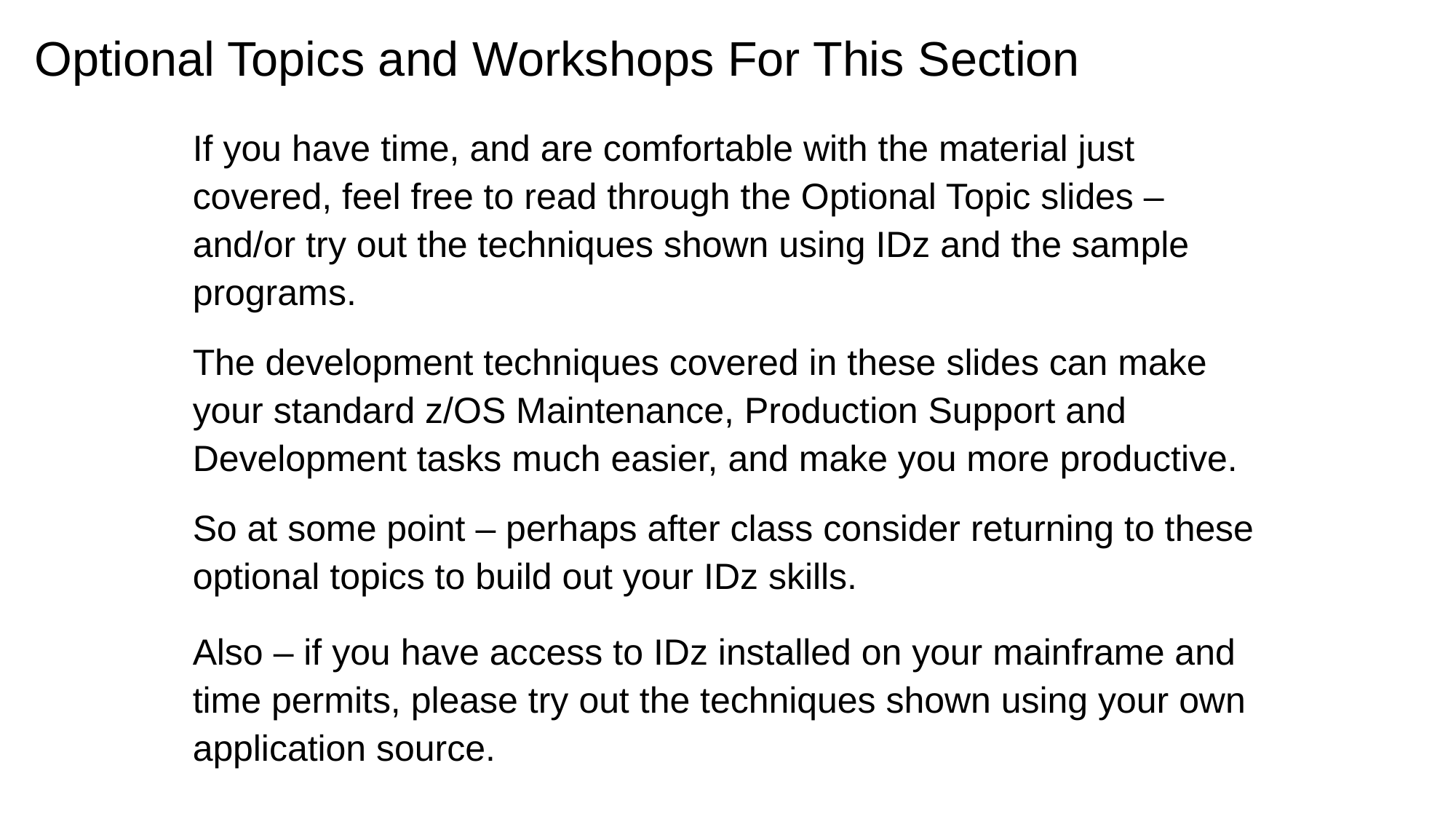

# Optional Topics and Workshops For This Section
If you have time, and are comfortable with the material just covered, feel free to read through the Optional Topic slides – and/or try out the techniques shown using IDz and the sample programs.

The development techniques covered in these slides can make your standard z/OS Maintenance, Production Support and Development tasks much easier, and make you more productive.

So at some point – perhaps after class consider returning to these optional topics to build out your IDz skills.

Also – if you have access to IDz installed on your mainframe and time permits, please try out the techniques shown using your own application source.